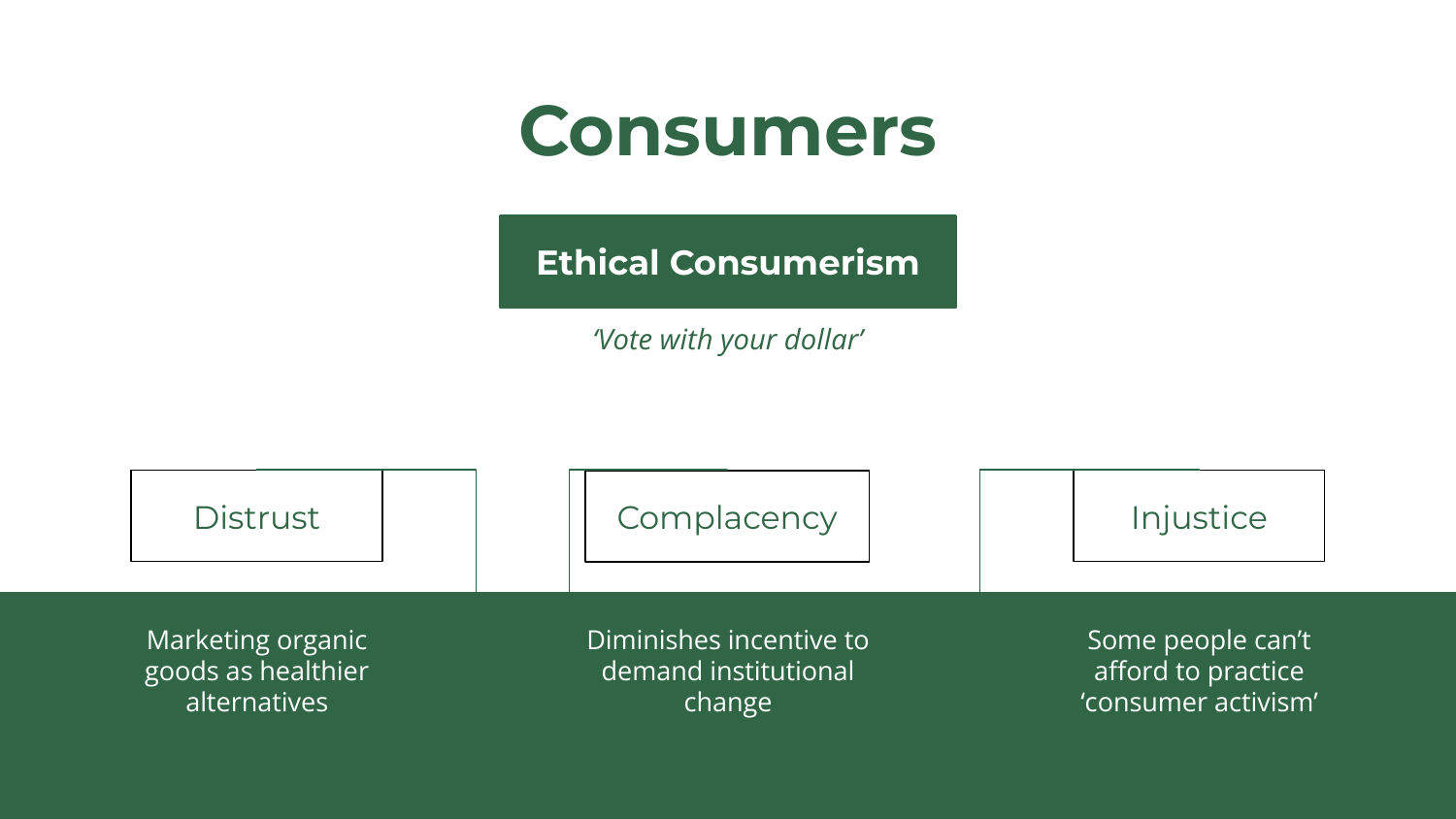

# Consumers
Ethical Consumerism
‘Vote with your dollar’
Distrust
Injustice
Complacency
Marketing organic goods as healthier alternatives
Diminishes incentive to demand institutional change
Some people can’t afford to practice ‘consumer activism’